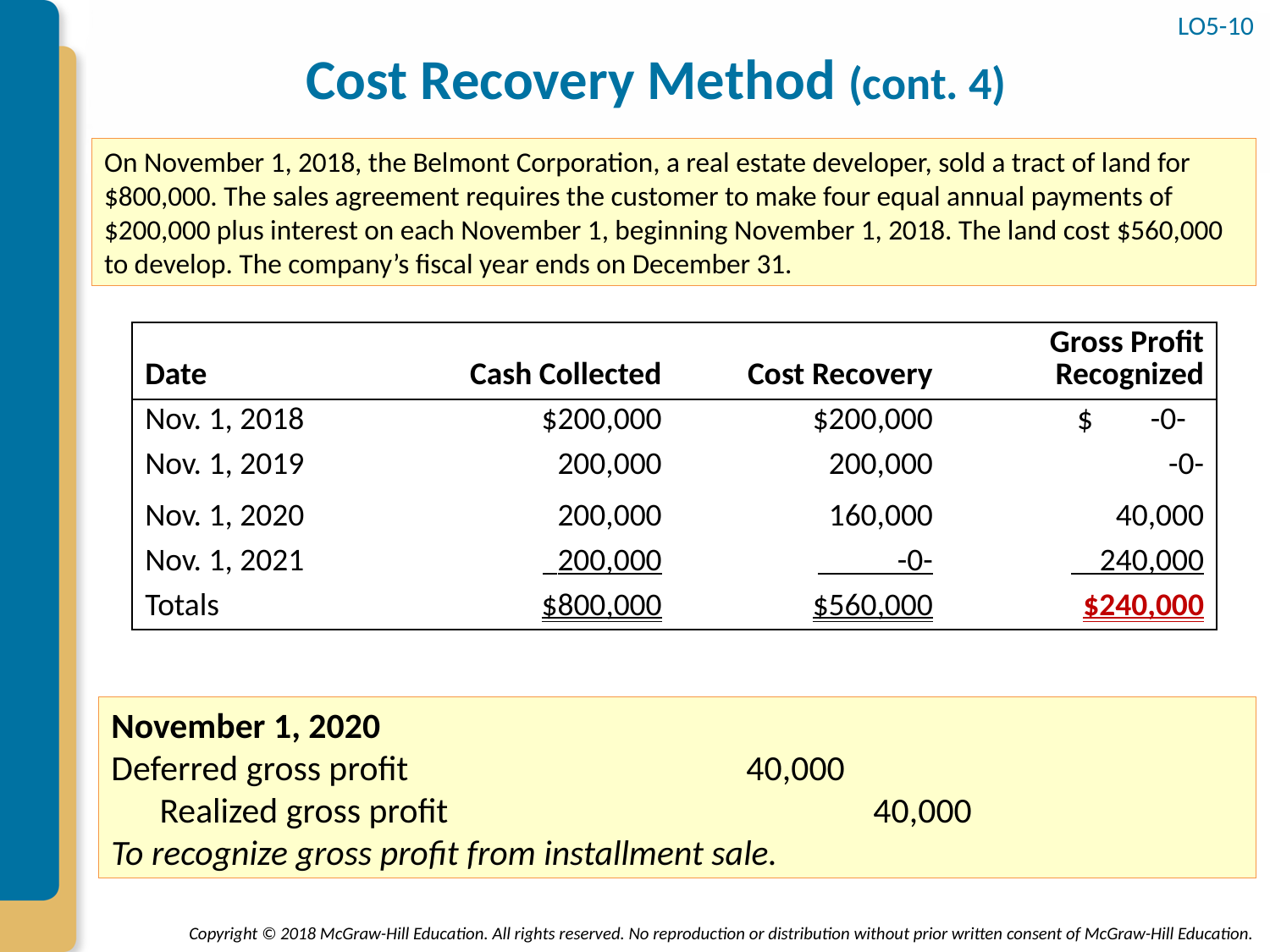

LO5-10
# Cost Recovery Method (cont. 4)
On November 1, 2018, the Belmont Corporation, a real estate developer, sold a tract of land for $800,000. The sales agreement requires the customer to make four equal annual payments of $200,000 plus interest on each November 1, beginning November 1, 2018. The land cost $560,000 to develop. The company’s fiscal year ends on December 31.
| Date | Cash Collected | Cost Recovery | Gross Profit Recognized |
| --- | --- | --- | --- |
| Nov. 1, 2018 | $200,000 | $200,000 | $ -0- |
| Nov. 1, 2019 | 200,000 | 200,000 | -0- |
| Nov. 1, 2020 | 200,000 | 160,000 | 40,000 |
| Nov. 1, 2021 | 200,000 | -0- | 240,000 |
| Totals | $800,000 | $560,000 | $240,000 |
November 1, 2020
Deferred gross profit 			40,000
      Realized gross profit 	             			40,000
To recognize gross profit from installment sale.